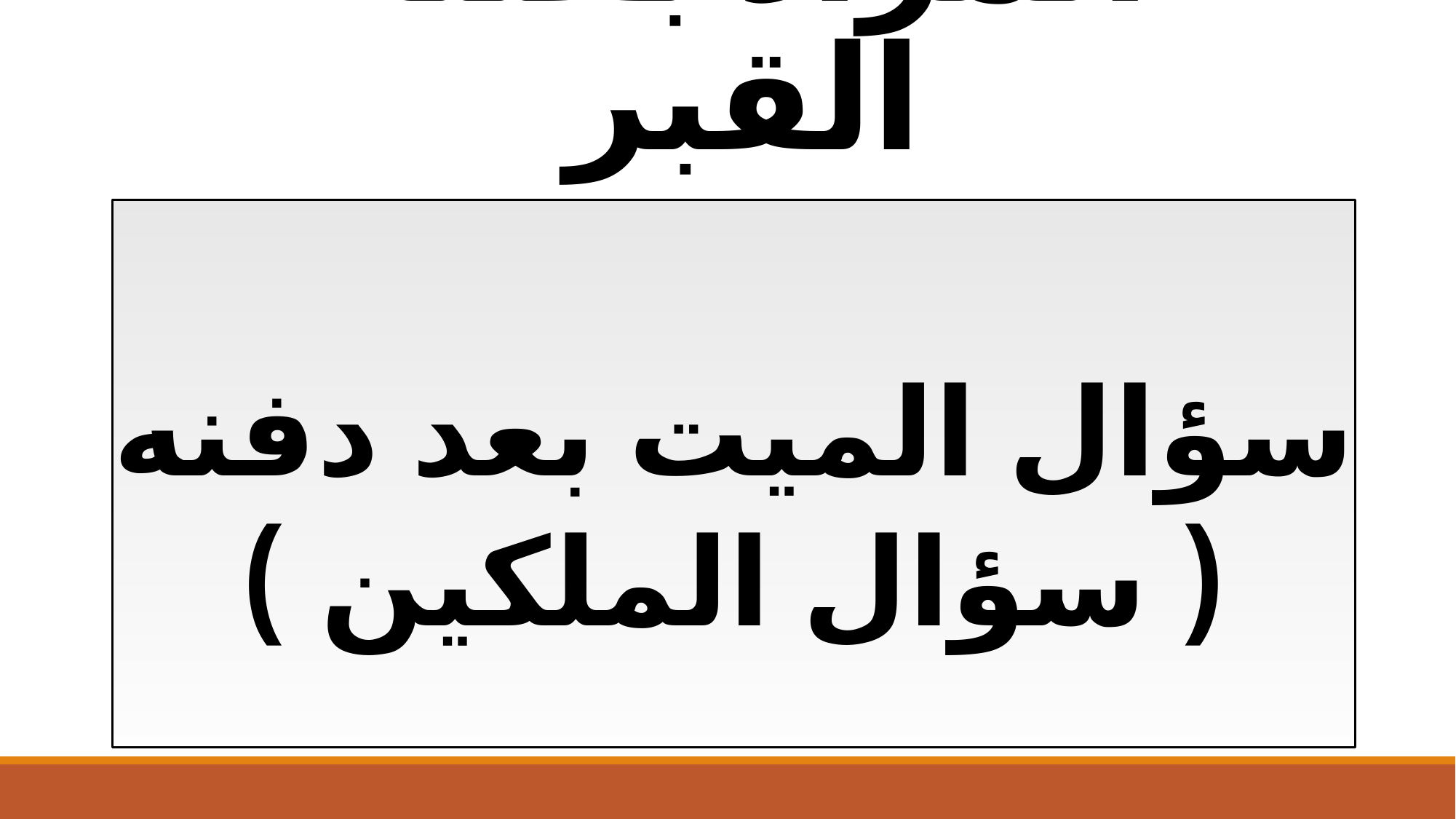

# المراد بفتنة القبر

سؤال الميت بعد دفنه
( سؤال الملكين )